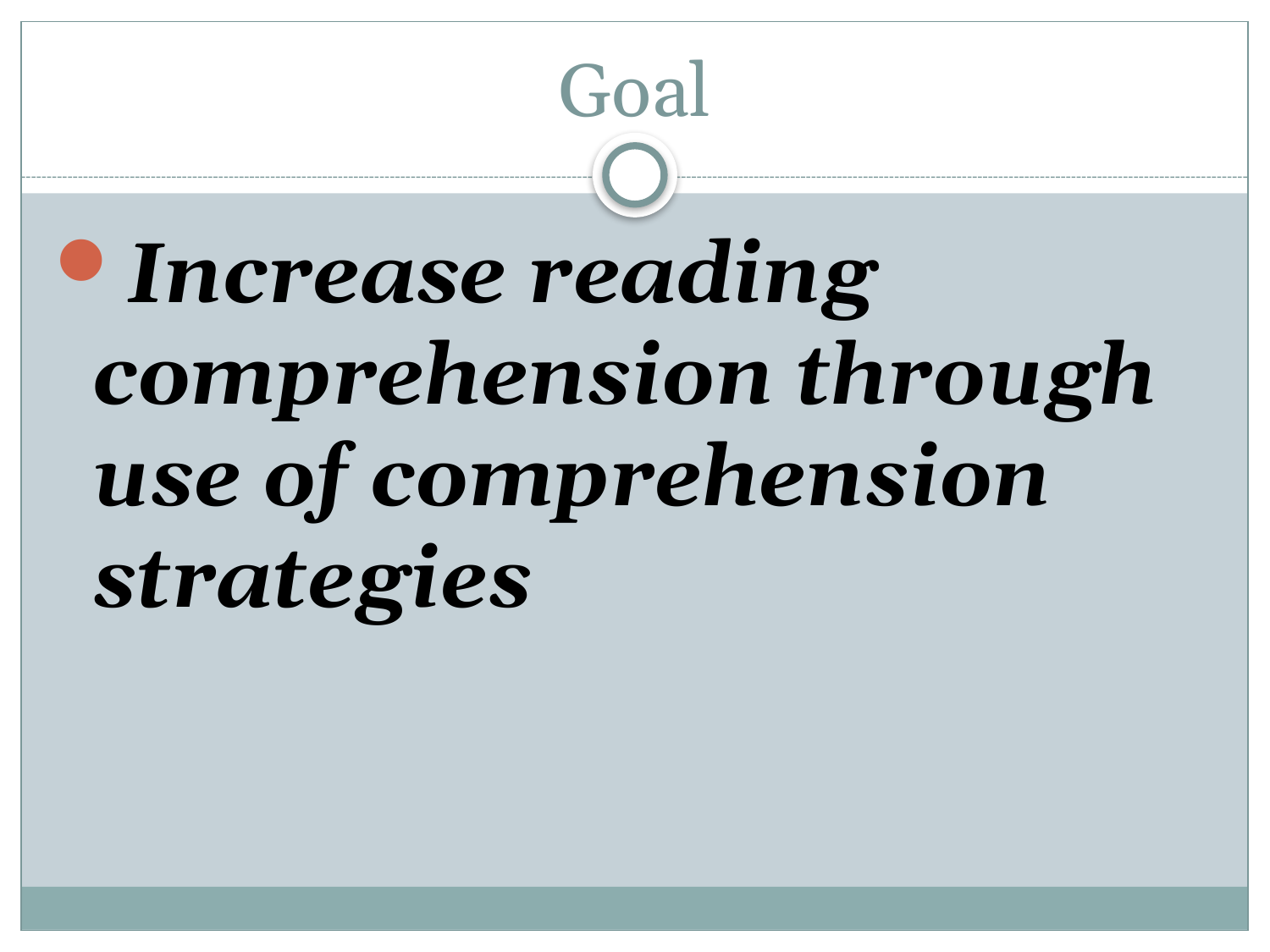

# Goal
Increase reading comprehension through use of comprehension strategies